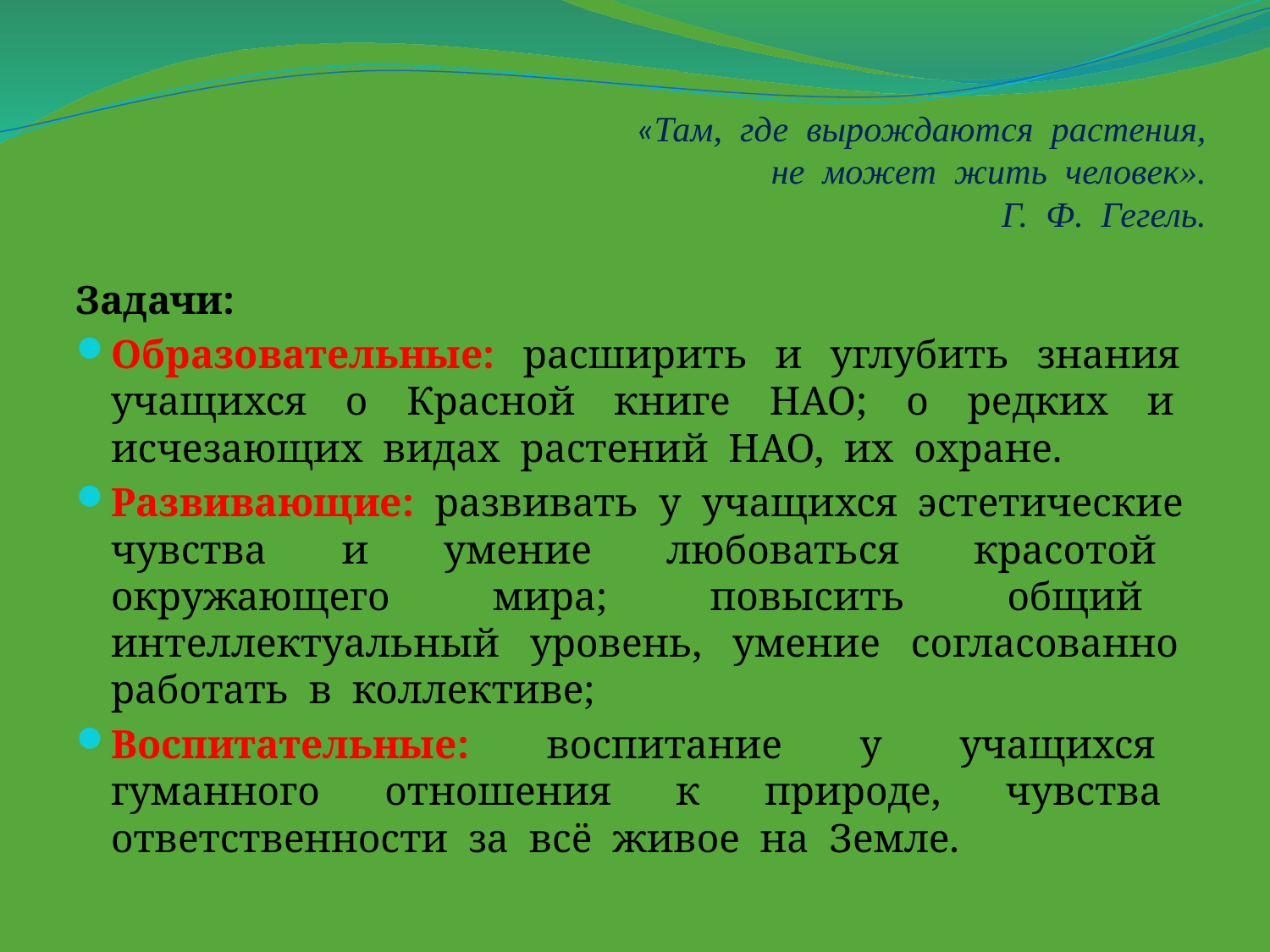

# «Там,  где  вырождаются  растения, не  может  жить  человек». Г.  Ф.  Гегель.
Задачи:
Образовательные:  расширить  и  углубить  знания  учащихся  о  Красной  книге  НАО;  о  редких  и  исчезающих  видах  растений  НАО,  их  охране.
Развивающие:  развивать  у  учащихся  эстетические  чувства  и  умение  любоваться  красотой  окружающего  мира;  повысить  общий  интеллектуальный  уровень,  умение  согласованно  работать  в  коллективе;
Воспитательные:  воспитание  у  учащихся  гуманного  отношения  к  природе,  чувства  ответственности  за  всё  живое  на  Земле.